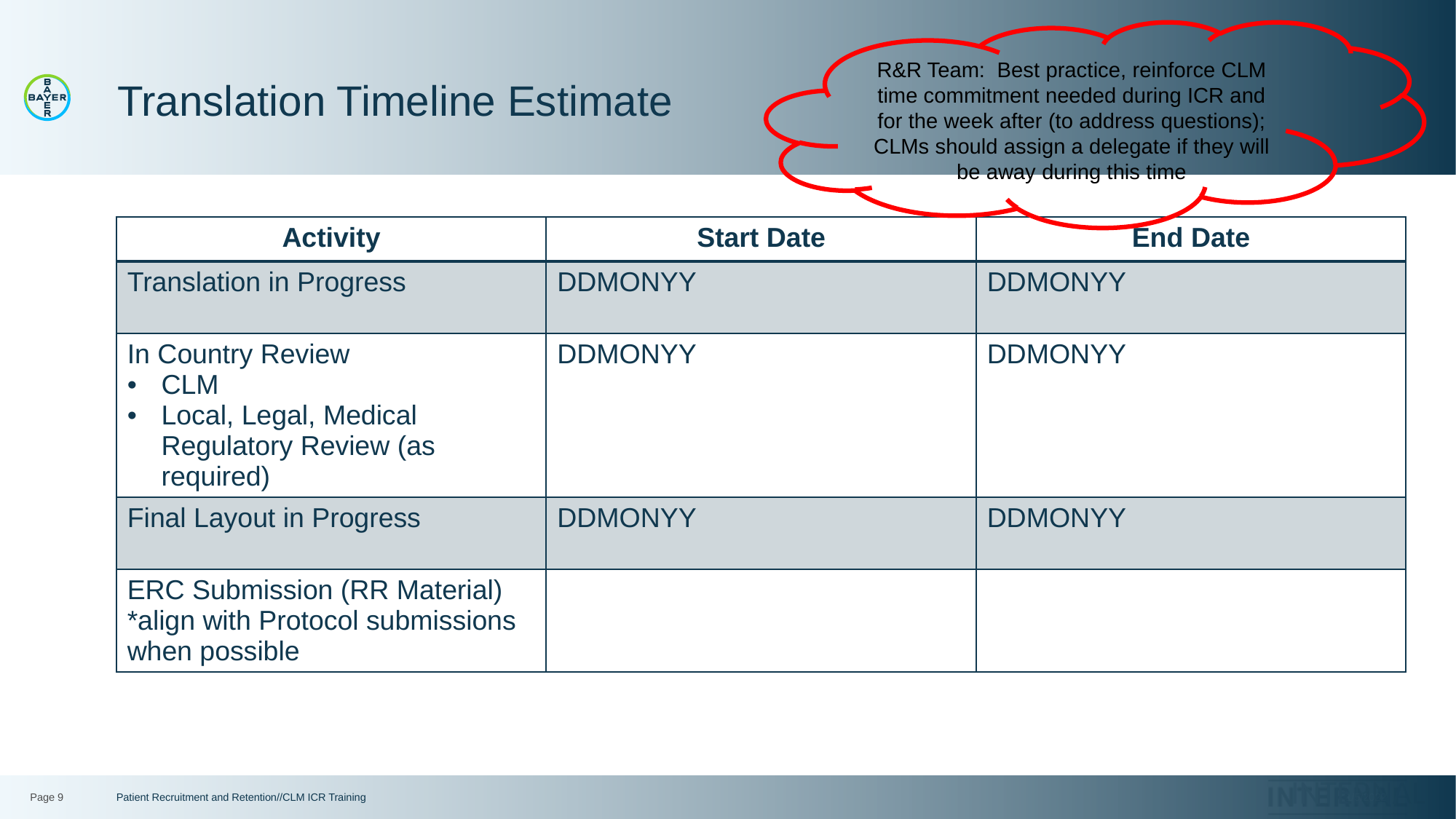

R&R Team:  Best practice, reinforce CLM time commitment needed during ICR and for the week after (to address questions); CLMs should assign a delegate if they will be away during this time
# Translation Timeline Estimate
| Activity | Start Date | End Date |
| --- | --- | --- |
| Translation in Progress | DDMONYY | DDMONYY |
| In Country Review CLM Local, Legal, Medical Regulatory Review (as required) | DDMONYY | DDMONYY |
| Final Layout in Progress | DDMONYY | DDMONYY |
| ERC Submission (RR Material) \*align with Protocol submissions when possible |  |  |
Page 9
Patient Recruitment and Retention//CLM ICR Training
1/5/2022